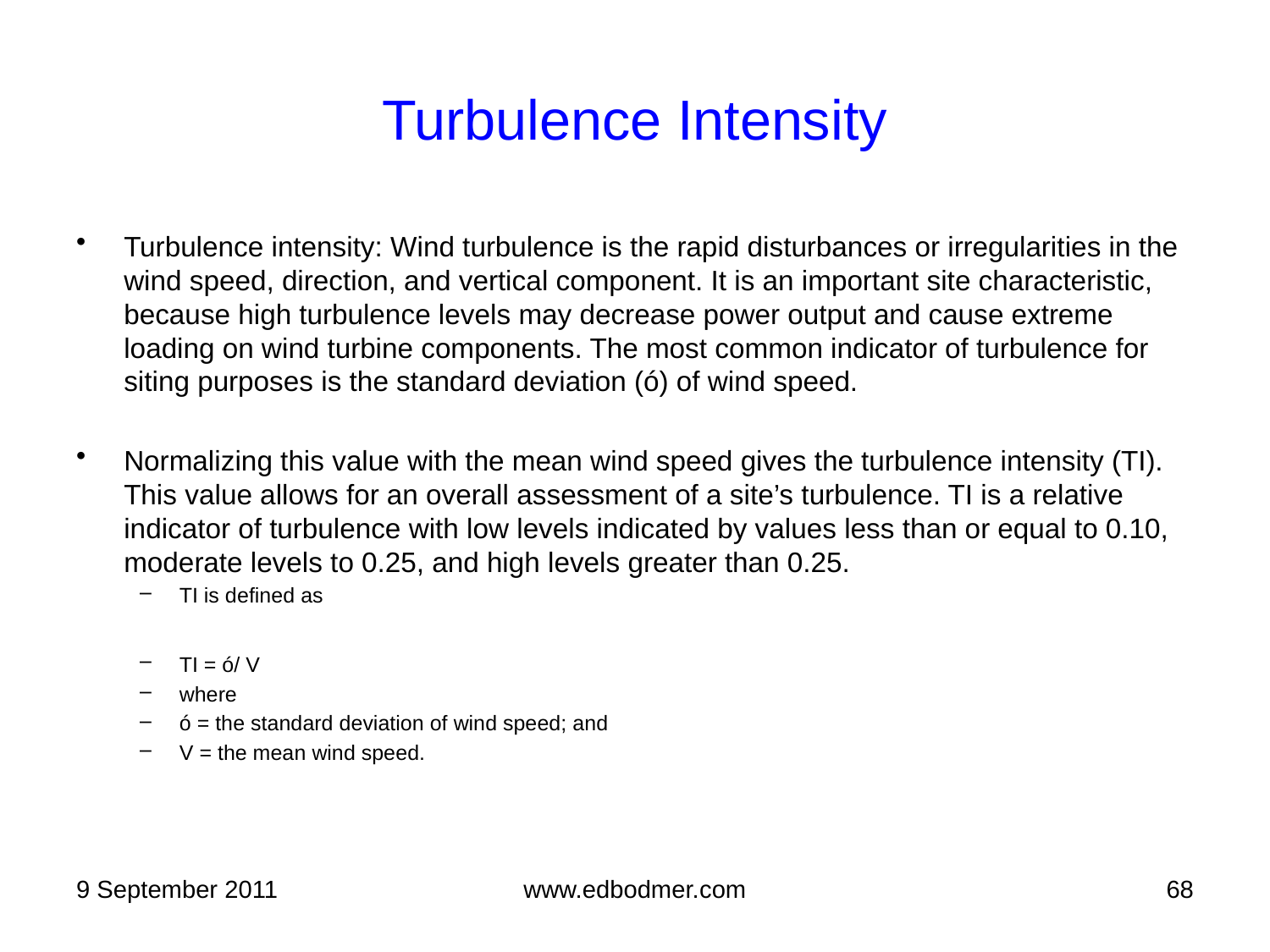

# Turbulence Intensity
Turbulence intensity: Wind turbulence is the rapid disturbances or irregularities in the wind speed, direction, and vertical component. It is an important site characteristic, because high turbulence levels may decrease power output and cause extreme loading on wind turbine components. The most common indicator of turbulence for siting purposes is the standard deviation (ó) of wind speed.

Normalizing this value with the mean wind speed gives the turbulence intensity (TI). This value allows for an overall assessment of a site’s turbulence. TI is a relative indicator of turbulence with low levels indicated by values less than or equal to 0.10, moderate levels to 0.25, and high levels greater than 0.25.
TI is defined as

TI = ó/ V
where
ó = the standard deviation of wind speed; and
V = the mean wind speed.
9 September 2011
www.edbodmer.com
68